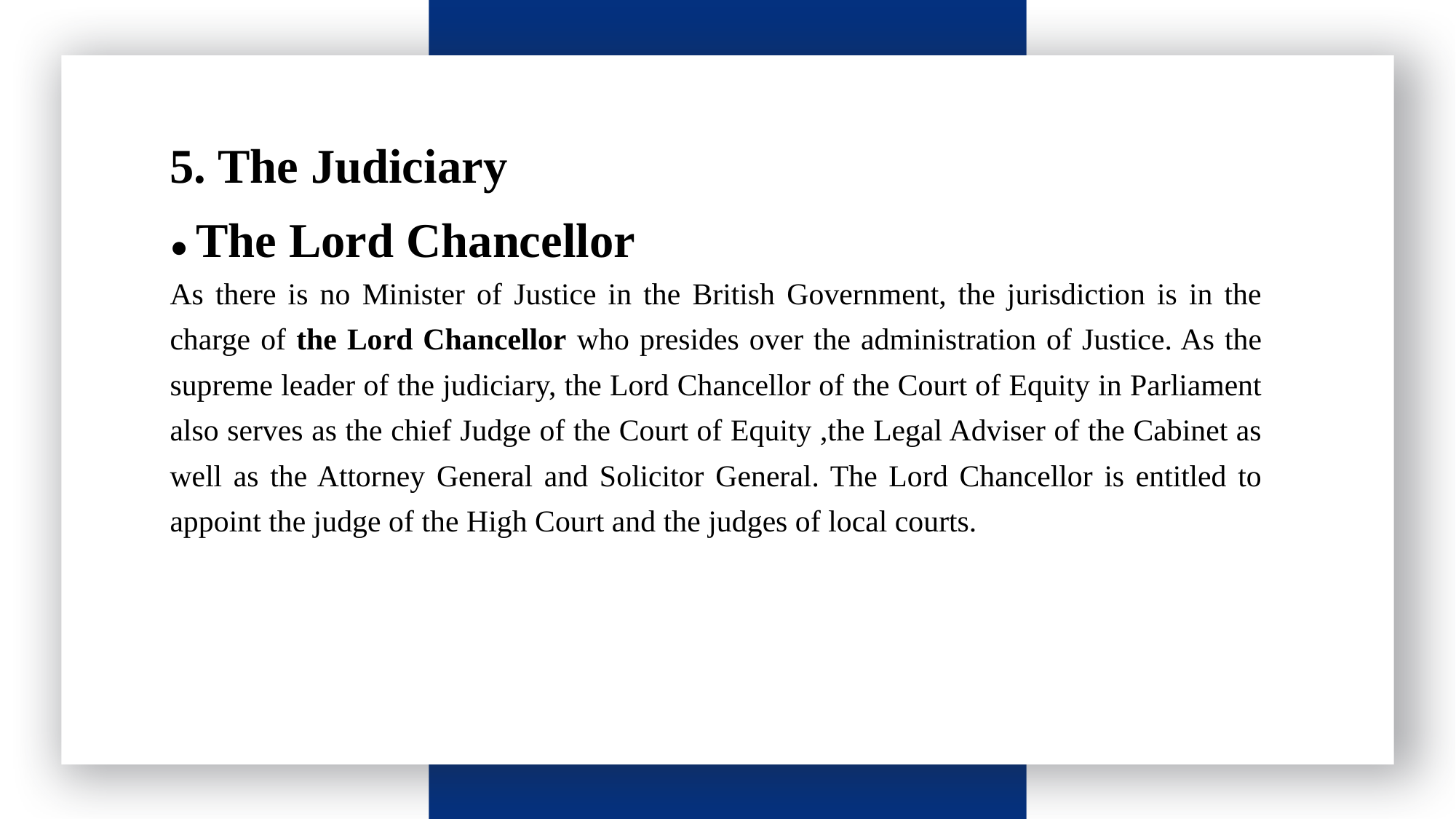

5. The Judiciary
● The Lord Chancellor
As there is no Minister of Justice in the British Government, the jurisdiction is in the charge of the Lord Chancellor who presides over the administration of Justice. As the supreme leader of the judiciary, the Lord Chancellor of the Court of Equity in Parliament also serves as the chief Judge of the Court of Equity ,the Legal Adviser of the Cabinet as well as the Attorney General and Solicitor General. The Lord Chancellor is entitled to appoint the judge of the High Court and the judges of local courts.